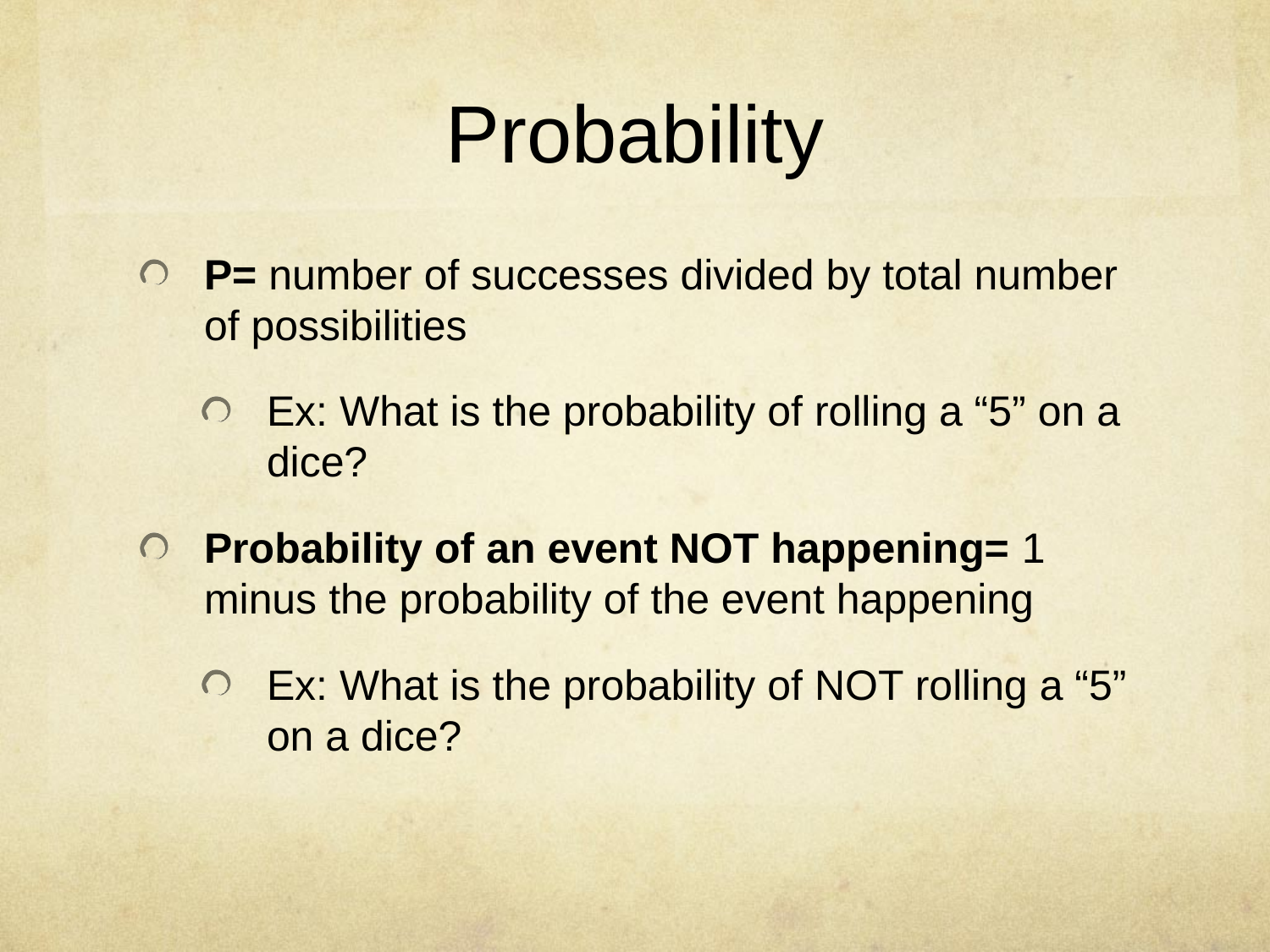

# Probability
P= number of successes divided by total number of possibilities
Ex: What is the probability of rolling a “5” on a dice?
Probability of an event NOT happening= 1 minus the probability of the event happening
Ex: What is the probability of NOT rolling a “5” on a dice?